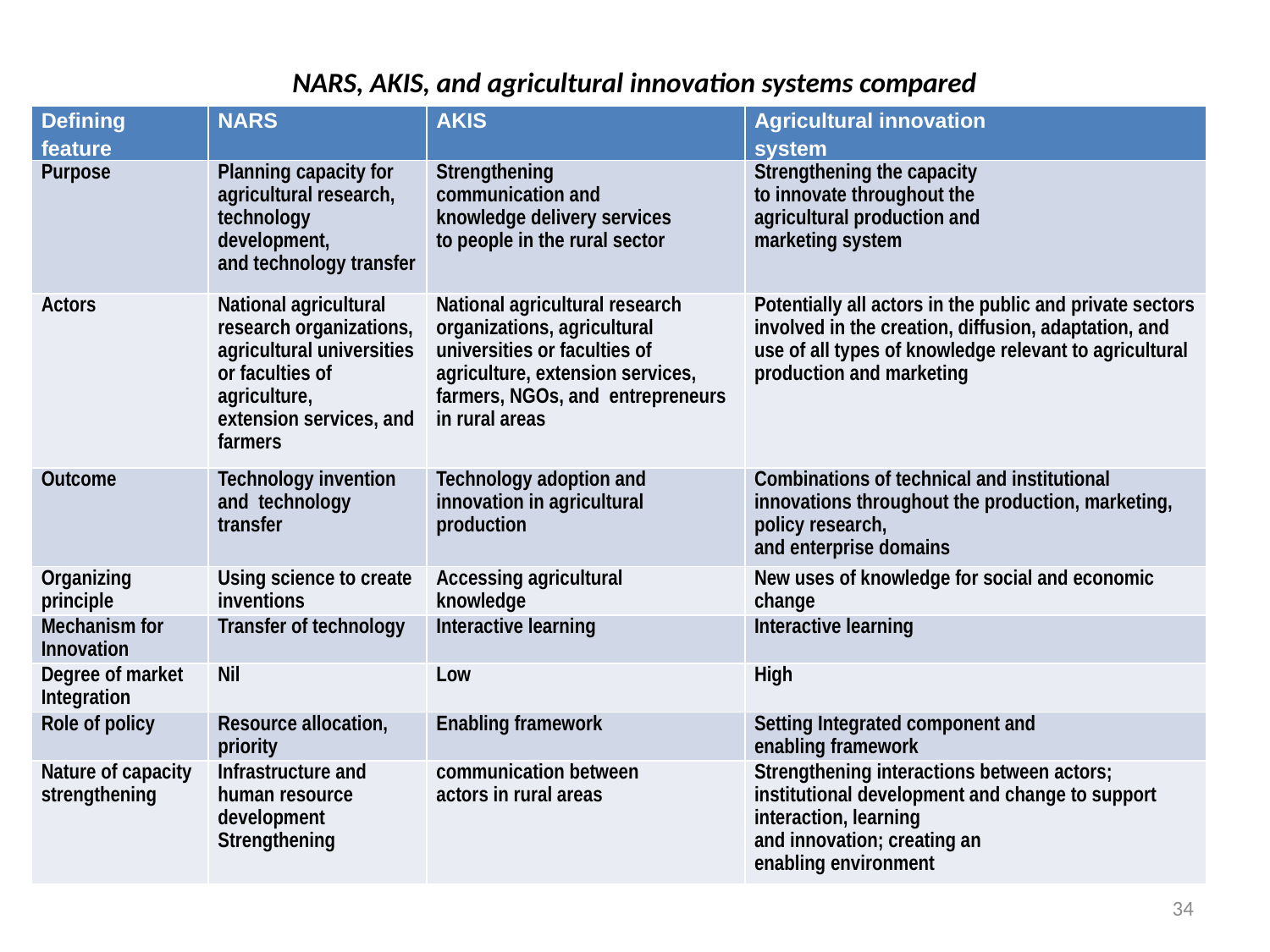

# NARS, AKIS, and agricultural innovation systems compared
| Defining feature | NARS | AKIS | Agricultural innovation system |
| --- | --- | --- | --- |
| Purpose | Planning capacity for agricultural research, technology development, and technology transfer | Strengthening communication and knowledge delivery services to people in the rural sector | Strengthening the capacity to innovate throughout the agricultural production and marketing system |
| Actors | National agricultural research organizations, agricultural universities or faculties of agriculture, extension services, and farmers | National agricultural research organizations, agricultural universities or faculties of agriculture, extension services, farmers, NGOs, and entrepreneurs in rural areas | Potentially all actors in the public and private sectors involved in the creation, diffusion, adaptation, and use of all types of knowledge relevant to agricultural production and marketing |
| Outcome | Technology invention and technology transfer | Technology adoption and innovation in agricultural production | Combinations of technical and institutional innovations throughout the production, marketing, policy research, and enterprise domains |
| Organizing principle | Using science to create inventions | Accessing agricultural knowledge | New uses of knowledge for social and economic change |
| Mechanism for Innovation | Transfer of technology | Interactive learning | Interactive learning |
| Degree of market Integration | Nil | Low | High |
| Role of policy | Resource allocation, priority | Enabling framework | Setting Integrated component and enabling framework |
| Nature of capacity strengthening | Infrastructure and human resource development Strengthening | communication between actors in rural areas | Strengthening interactions between actors; institutional development and change to support interaction, learning and innovation; creating an enabling environment |
34